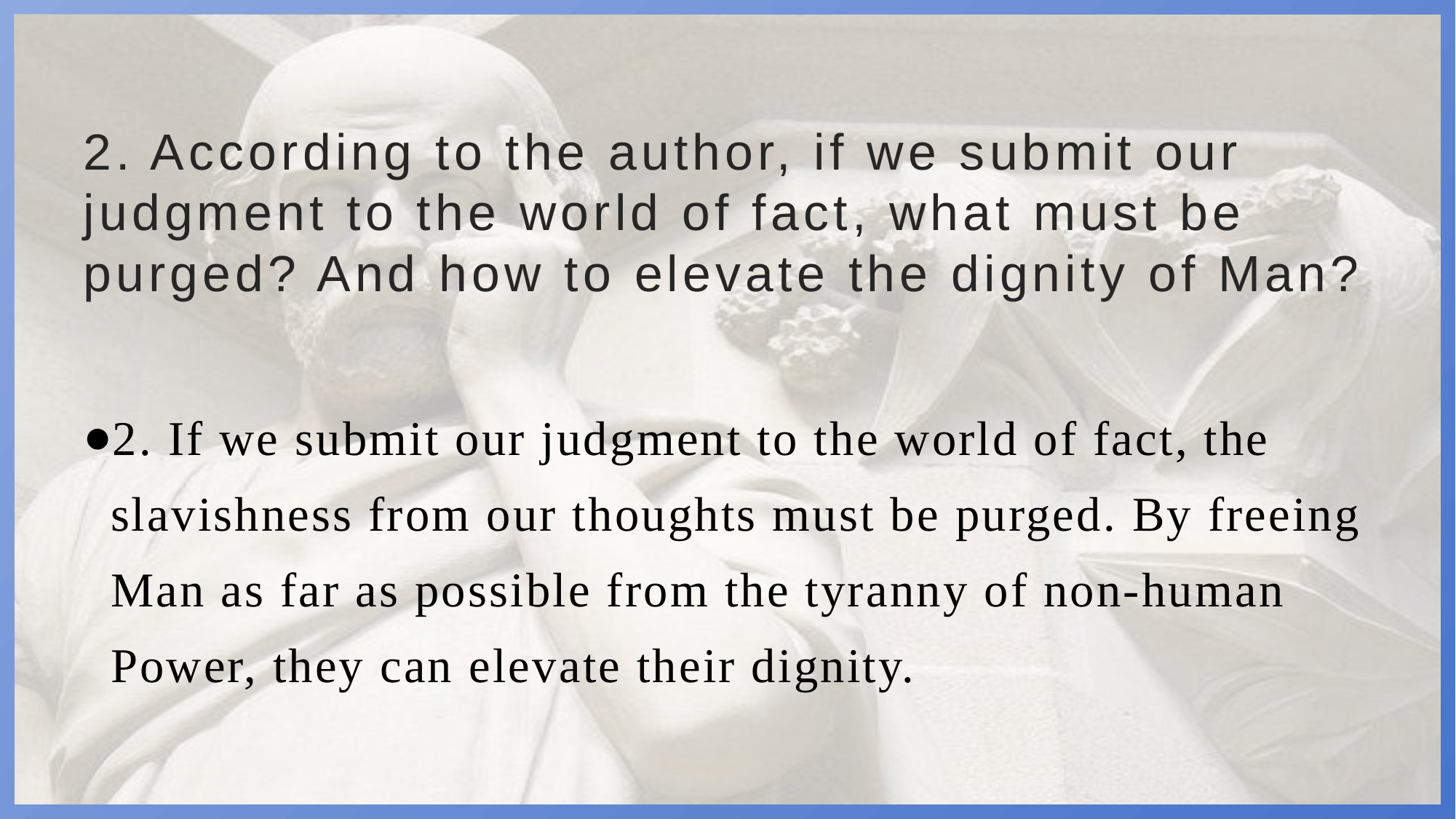

# 2. According to the author, if we submit our judgment to the world of fact, what must be purged? And how to elevate the dignity of Man?
2. If we submit our judgment to the world of fact, the slavishness from our thoughts must be purged. By freeing Man as far as possible from the tyranny of non-human Power, they can elevate their dignity.